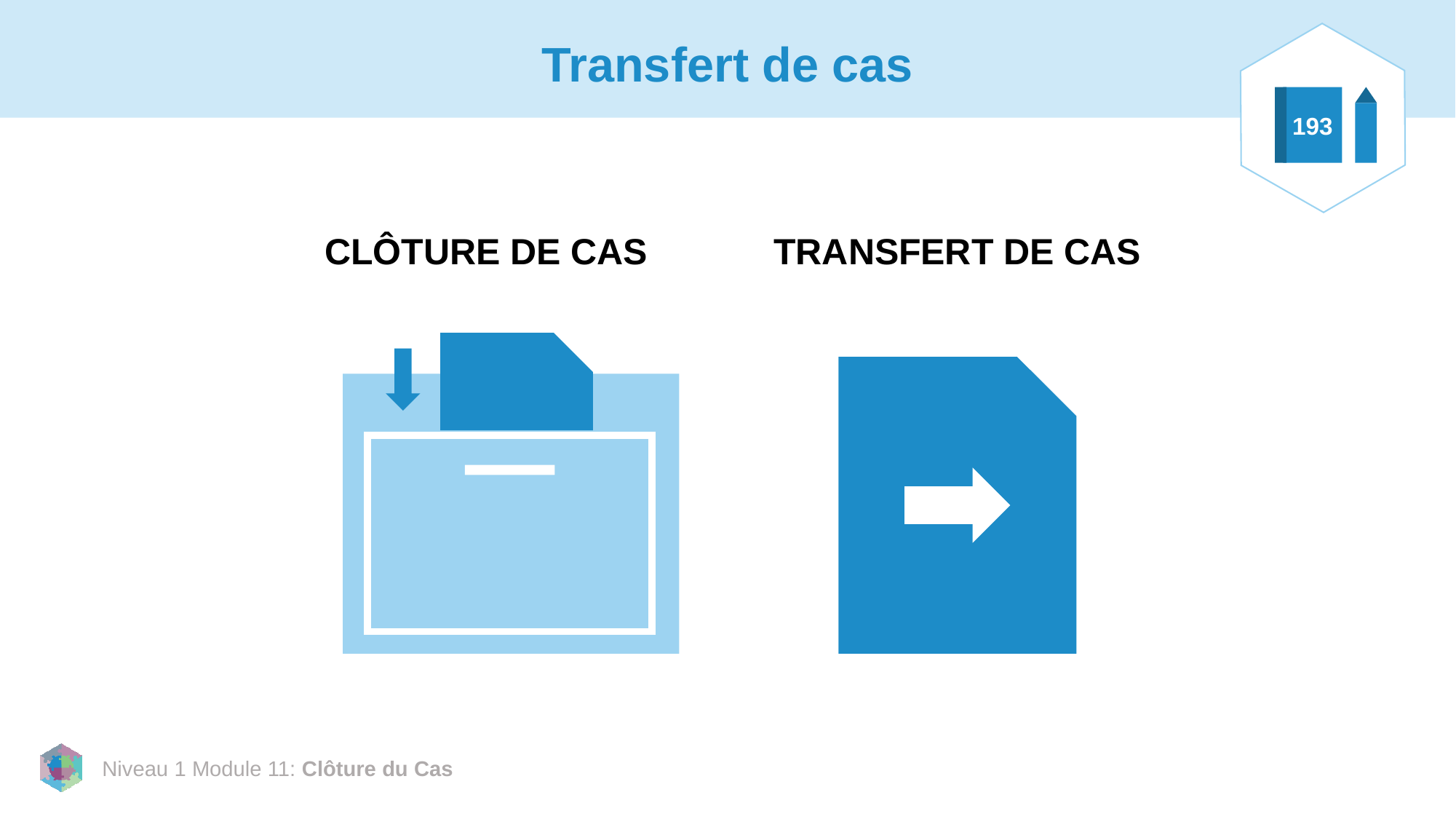

# Transfert de cas

193

CLÔTURE DE CAS
TRANSFERT DE CAS